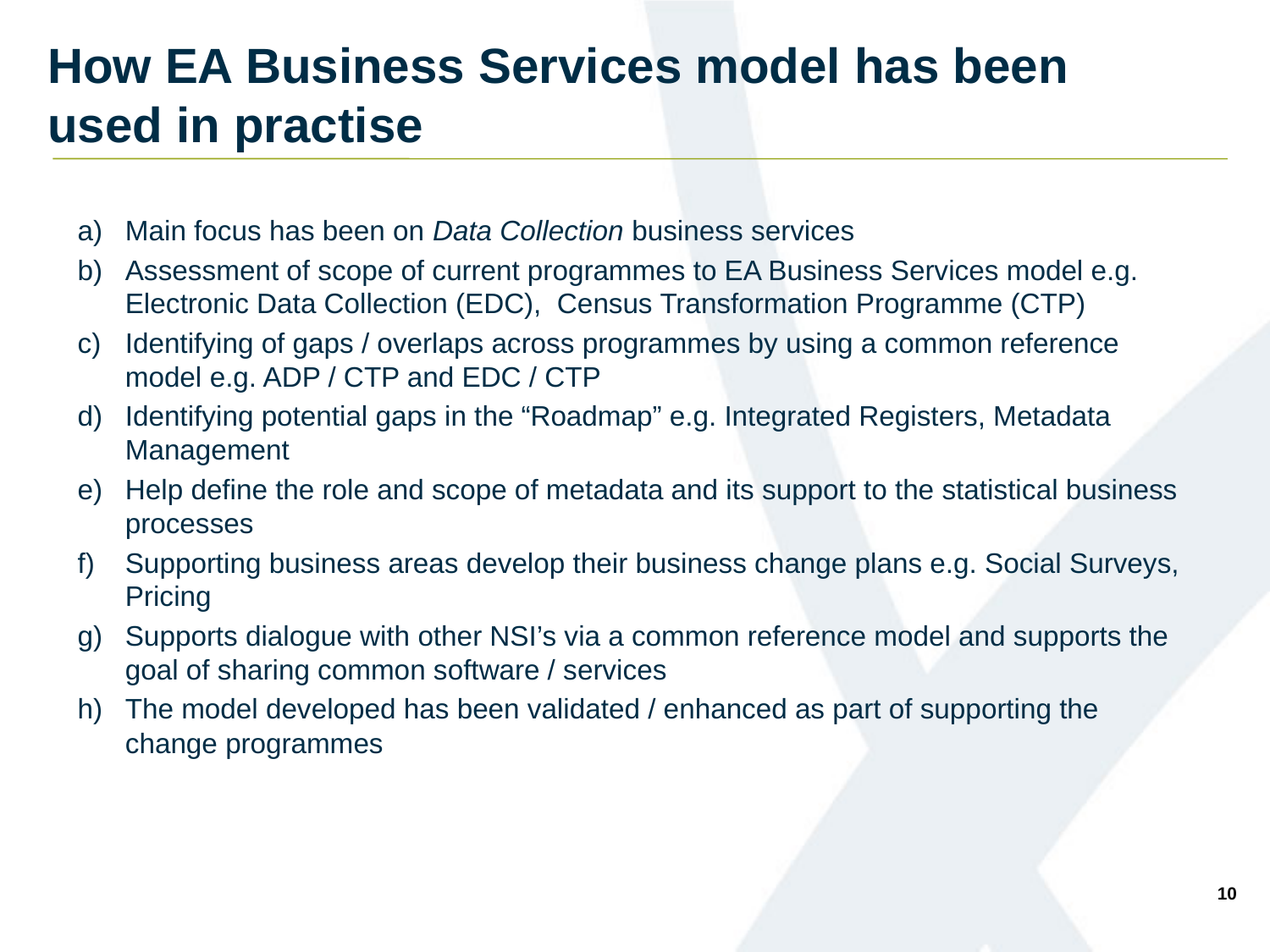

# How EA Business Services model has been used in practise
Main focus has been on Data Collection business services
Assessment of scope of current programmes to EA Business Services model e.g. Electronic Data Collection (EDC),  Census Transformation Programme (CTP)
Identifying of gaps / overlaps across programmes by using a common reference model e.g. ADP / CTP and EDC / CTP
Identifying potential gaps in the “Roadmap” e.g. Integrated Registers, Metadata Management
Help define the role and scope of metadata and its support to the statistical business processes
Supporting business areas develop their business change plans e.g. Social Surveys, Pricing
Supports dialogue with other NSI’s via a common reference model and supports the goal of sharing common software / services
The model developed has been validated / enhanced as part of supporting the change programmes
10